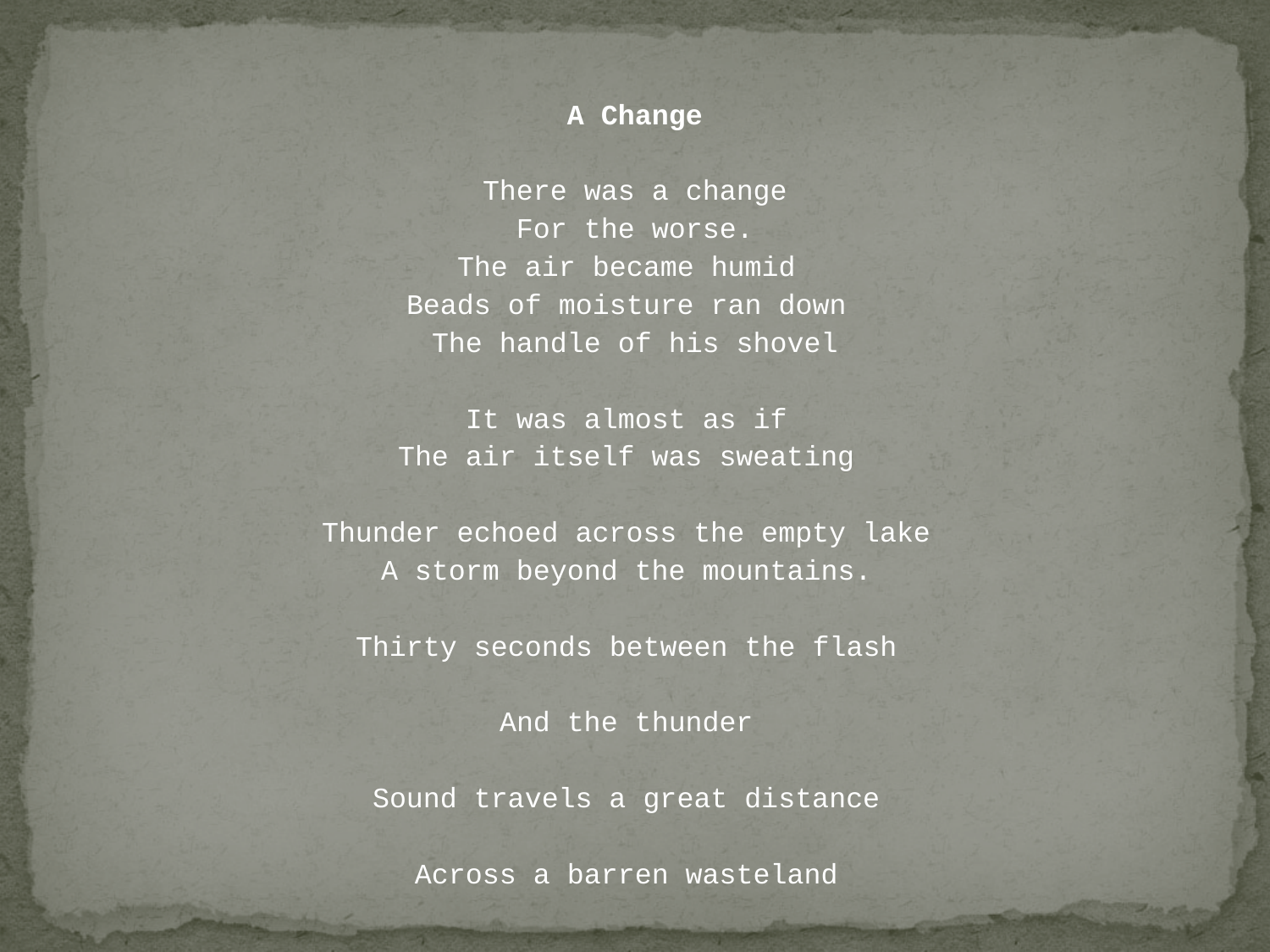

A Change

There was a change
 For the worse.
The air became humid
Beads of moisture ran down
The handle of his shovel

It was almost as if
The air itself was sweating

Thunder echoed across the empty lake
A storm beyond the mountains.

Thirty seconds between the flash

And the thunder

Sound travels a great distance

Across a barren wasteland